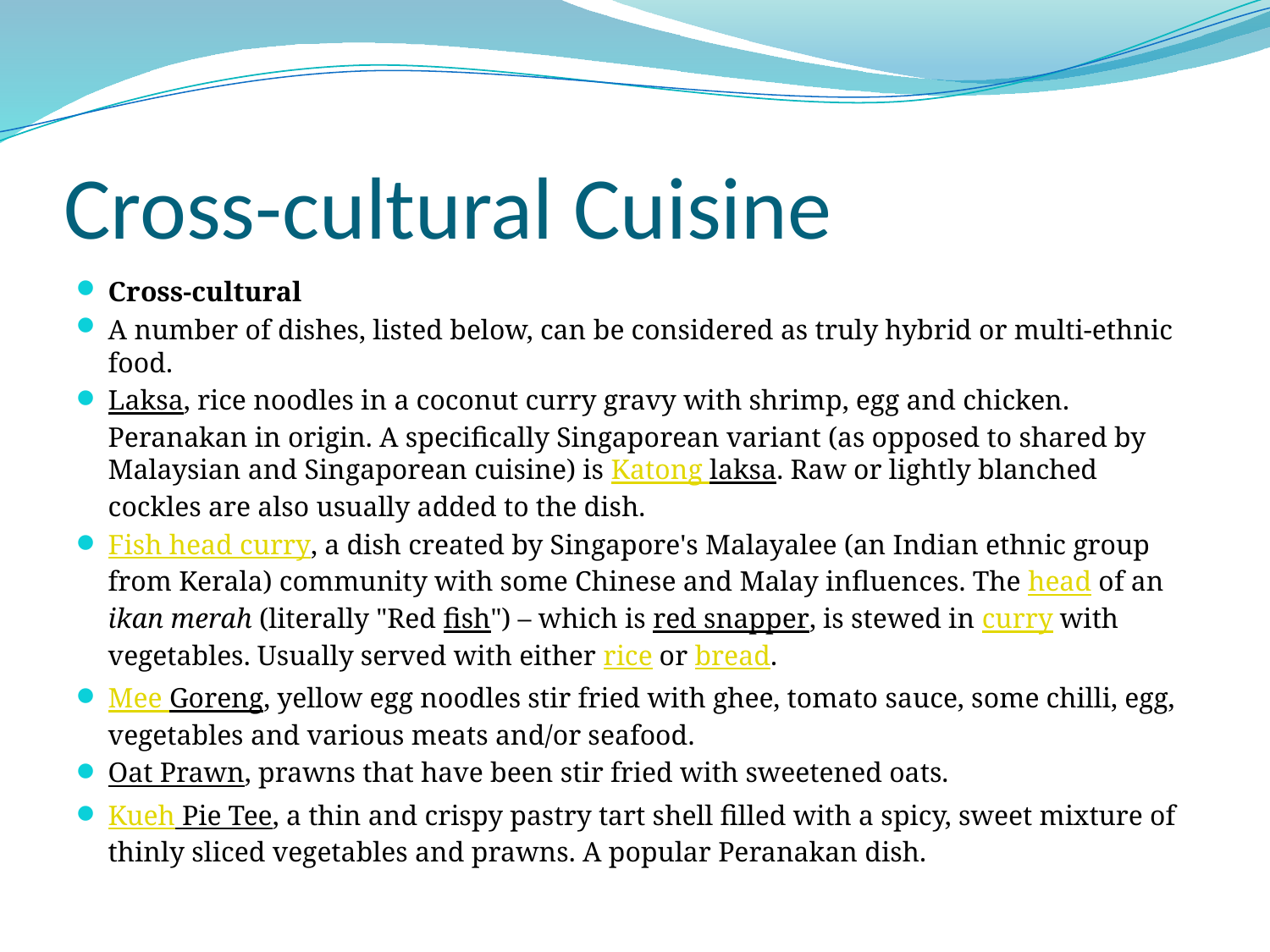

# Cross-cultural Cuisine
Cross-cultural
A number of dishes, listed below, can be considered as truly hybrid or multi-ethnic food.
Laksa, rice noodles in a coconut curry gravy with shrimp, egg and chicken. Peranakan in origin. A specifically Singaporean variant (as opposed to shared by Malaysian and Singaporean cuisine) is Katong laksa. Raw or lightly blanched cockles are also usually added to the dish.
Fish head curry, a dish created by Singapore's Malayalee (an Indian ethnic group from Kerala) community with some Chinese and Malay influences. The head of an ikan merah (literally "Red fish") – which is red snapper, is stewed in curry with vegetables. Usually served with either rice or bread.
Mee Goreng, yellow egg noodles stir fried with ghee, tomato sauce, some chilli, egg, vegetables and various meats and/or seafood.
Oat Prawn, prawns that have been stir fried with sweetened oats.
Kueh Pie Tee, a thin and crispy pastry tart shell filled with a spicy, sweet mixture of thinly sliced vegetables and prawns. A popular Peranakan dish.